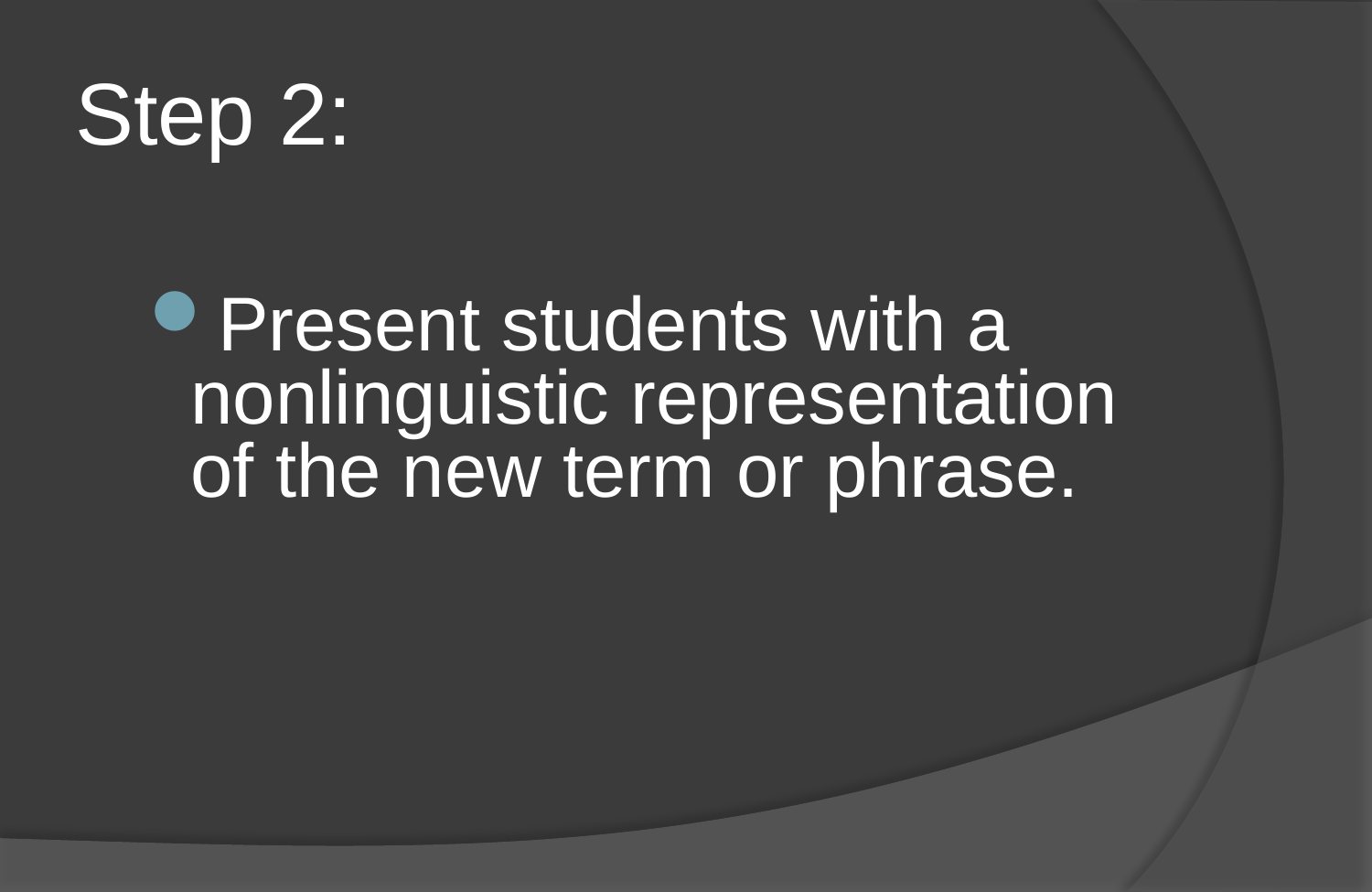

# Step 2:
Present students with a nonlinguistic representation of the new term or phrase.